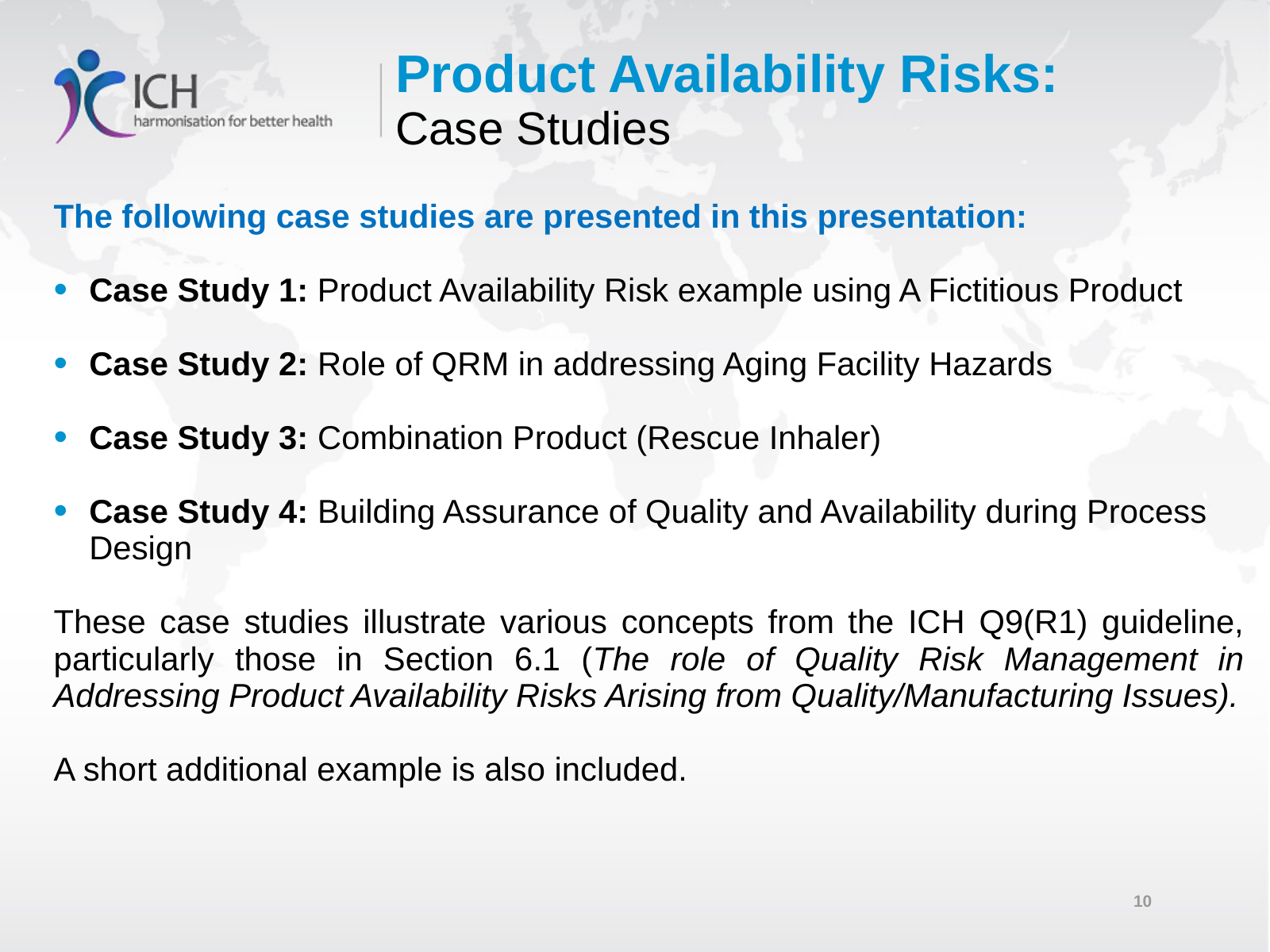

Product Availability Risks:
Case Studies
The following case studies are presented in this presentation:

Case Study 1: Product Availability Risk example using A Fictitious Product

Case Study 2: Role of QRM in addressing Aging Facility Hazards

Case Study 3: Combination Product (Rescue Inhaler)

Case Study 4: Building Assurance of Quality and Availability during Process Design

These case studies illustrate various concepts from the ICH Q9(R1) guideline, particularly those in Section 6.1 (The role of Quality Risk Management in Addressing Product Availability Risks Arising from Quality/Manufacturing Issues).

A short additional example is also included.